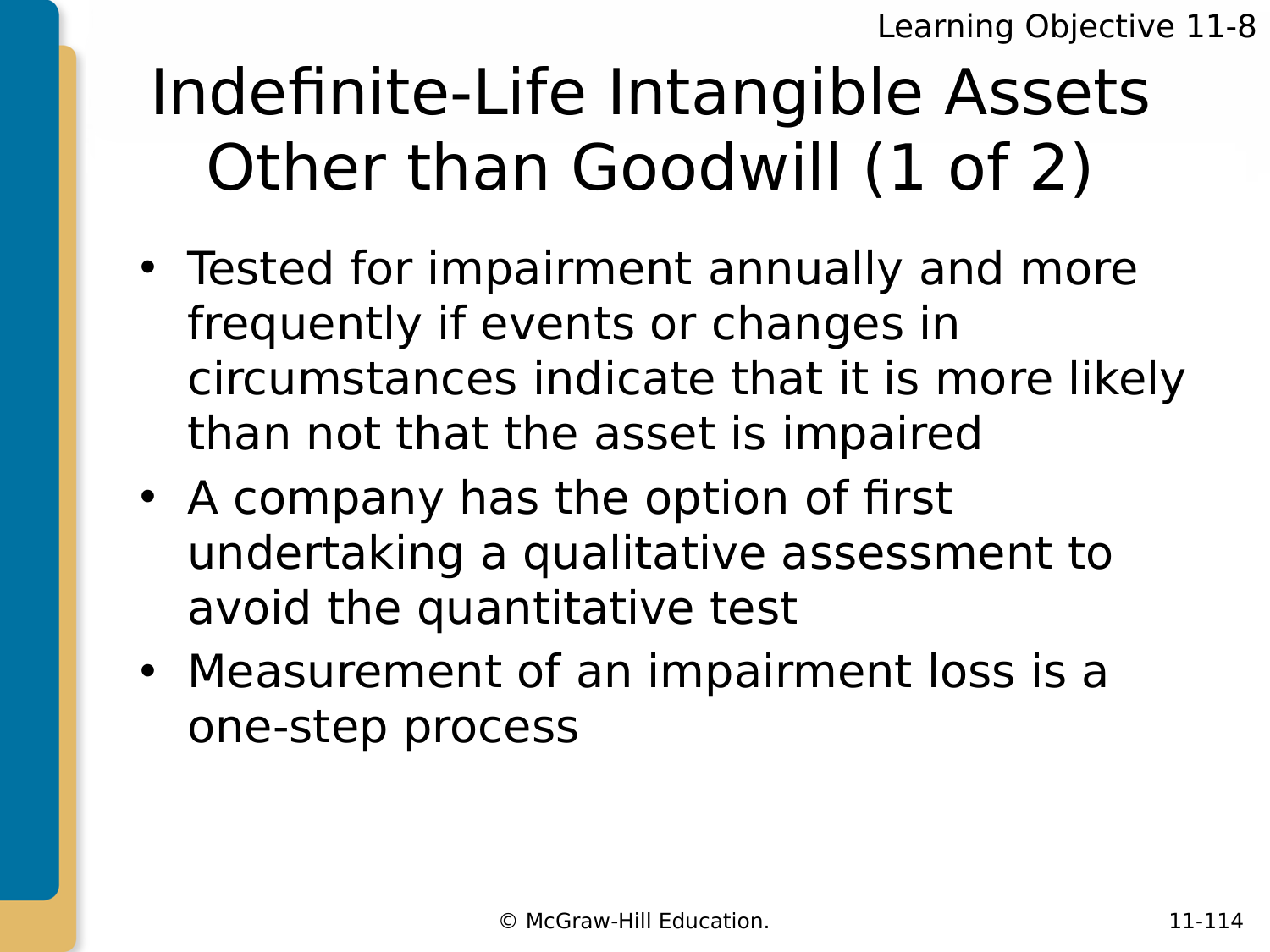

Learning Objective 11-8
# Indefinite-Life Intangible Assets Other than Goodwill (1 of 2)
Tested for impairment annually and more frequently if events or changes in circumstances indicate that it is more likely than not that the asset is impaired
A company has the option of first undertaking a qualitative assessment to avoid the quantitative test
Measurement of an impairment loss is a one-step process